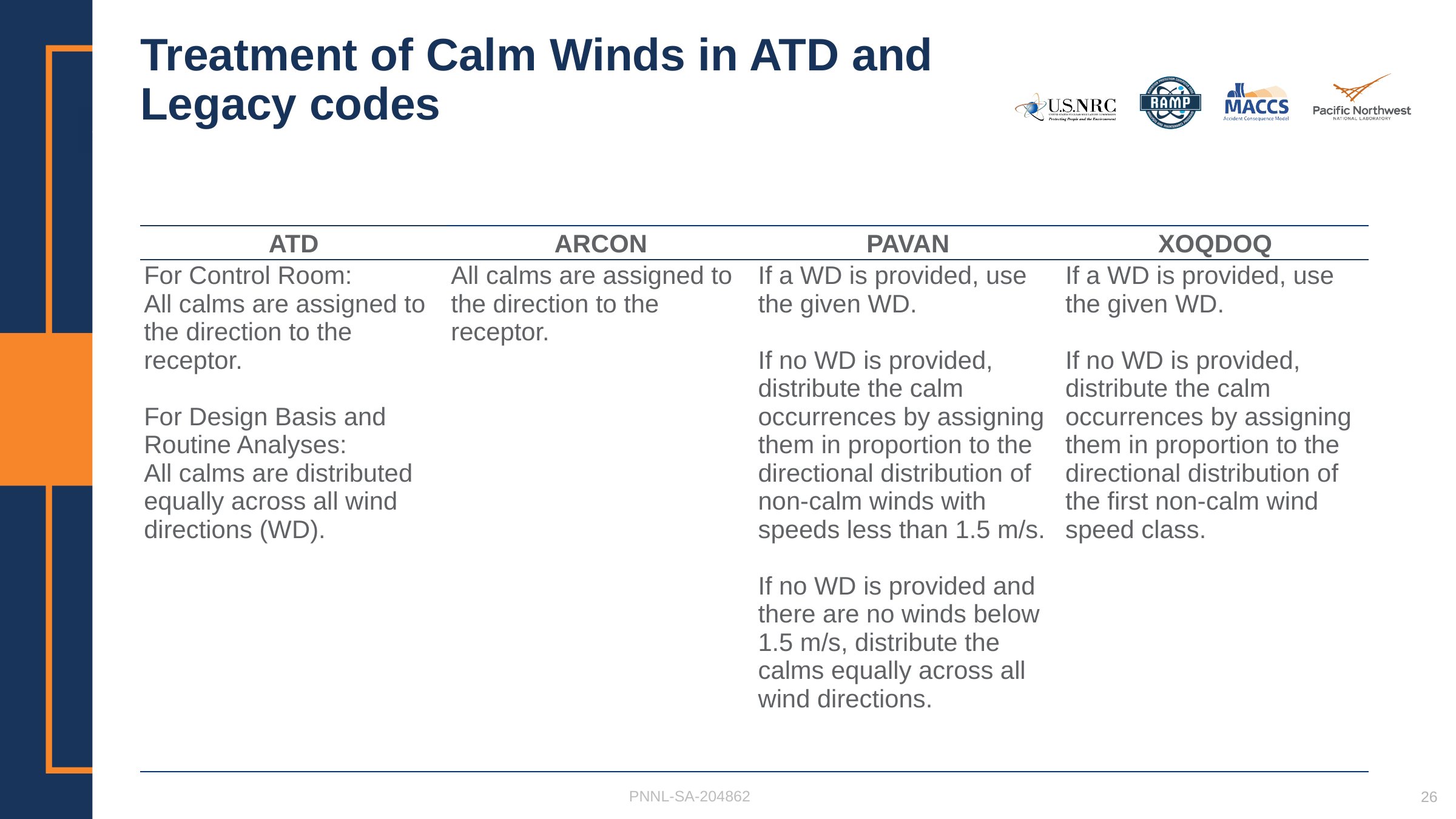

# Treatment of Calm Winds in ATD and Legacy codes
| ATD | ARCON | PAVAN | XOQDOQ |
| --- | --- | --- | --- |
| For Control Room: All calms are assigned to the direction to the receptor. For Design Basis and Routine Analyses: All calms are distributed equally across all wind directions (WD). | All calms are assigned to the direction to the receptor. | If a WD is provided, use the given WD. If no WD is provided, distribute the calm occurrences by assigning them in proportion to the directional distribution of non-calm winds with speeds less than 1.5 m/s. If no WD is provided and there are no winds below 1.5 m/s, distribute the calms equally across all wind directions. | If a WD is provided, use the given WD. If no WD is provided, distribute the calm occurrences by assigning them in proportion to the directional distribution of the first non-calm wind speed class. |
PNNL-SA-204862
26